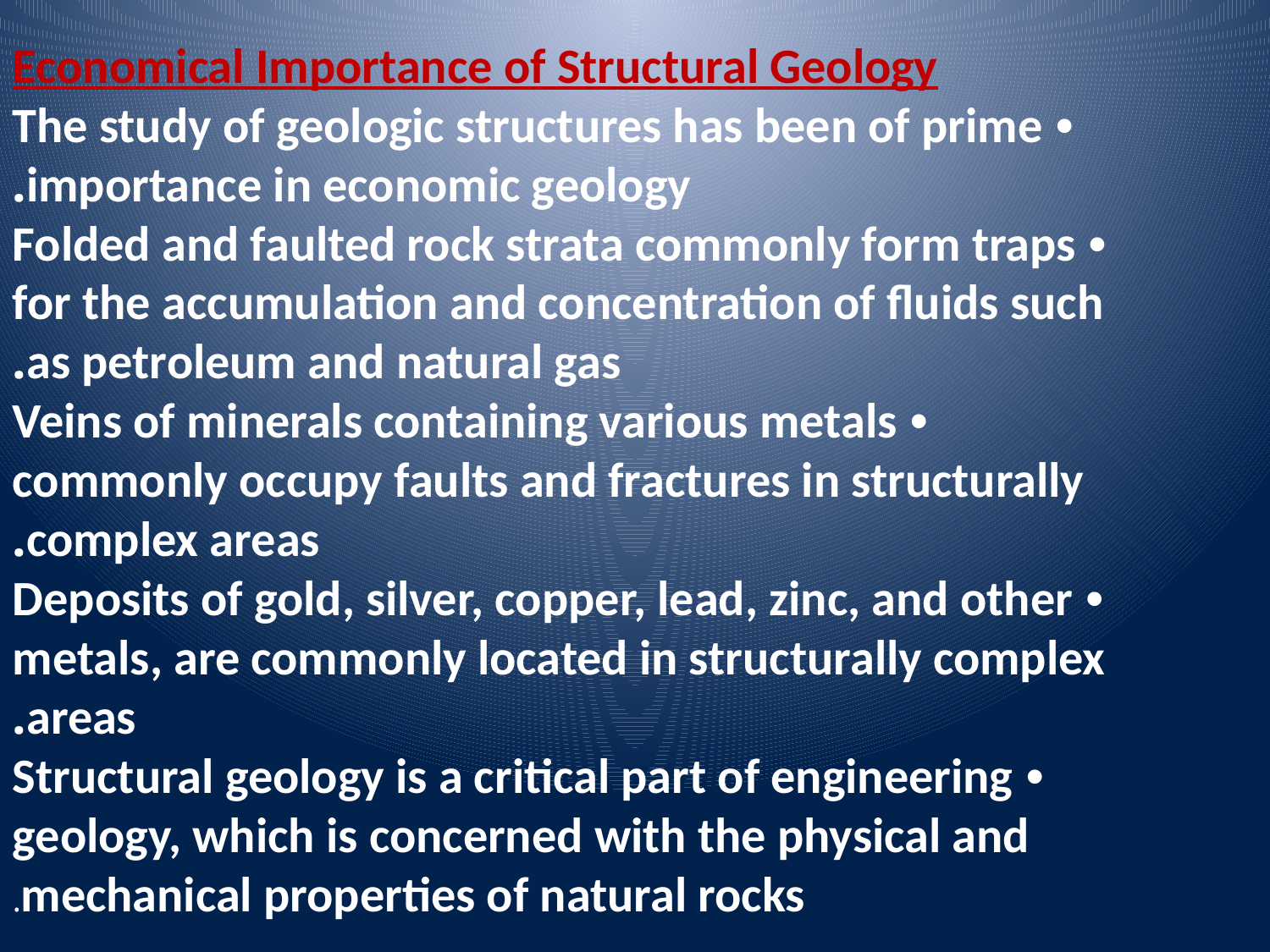

Economical Importance of Structural Geology
• The study of geologic structures has been of prime
importance in economic geology.
• Folded and faulted rock strata commonly form traps
for the accumulation and concentration of fluids such
as petroleum and natural gas.
• Veins of minerals containing various metals
commonly occupy faults and fractures in structurally
complex areas.
• Deposits of gold, silver, copper, lead, zinc, and other
metals, are commonly located in structurally complex
areas.
• Structural geology is a critical part of engineering
geology, which is concerned with the physical and
mechanical properties of natural rocks.